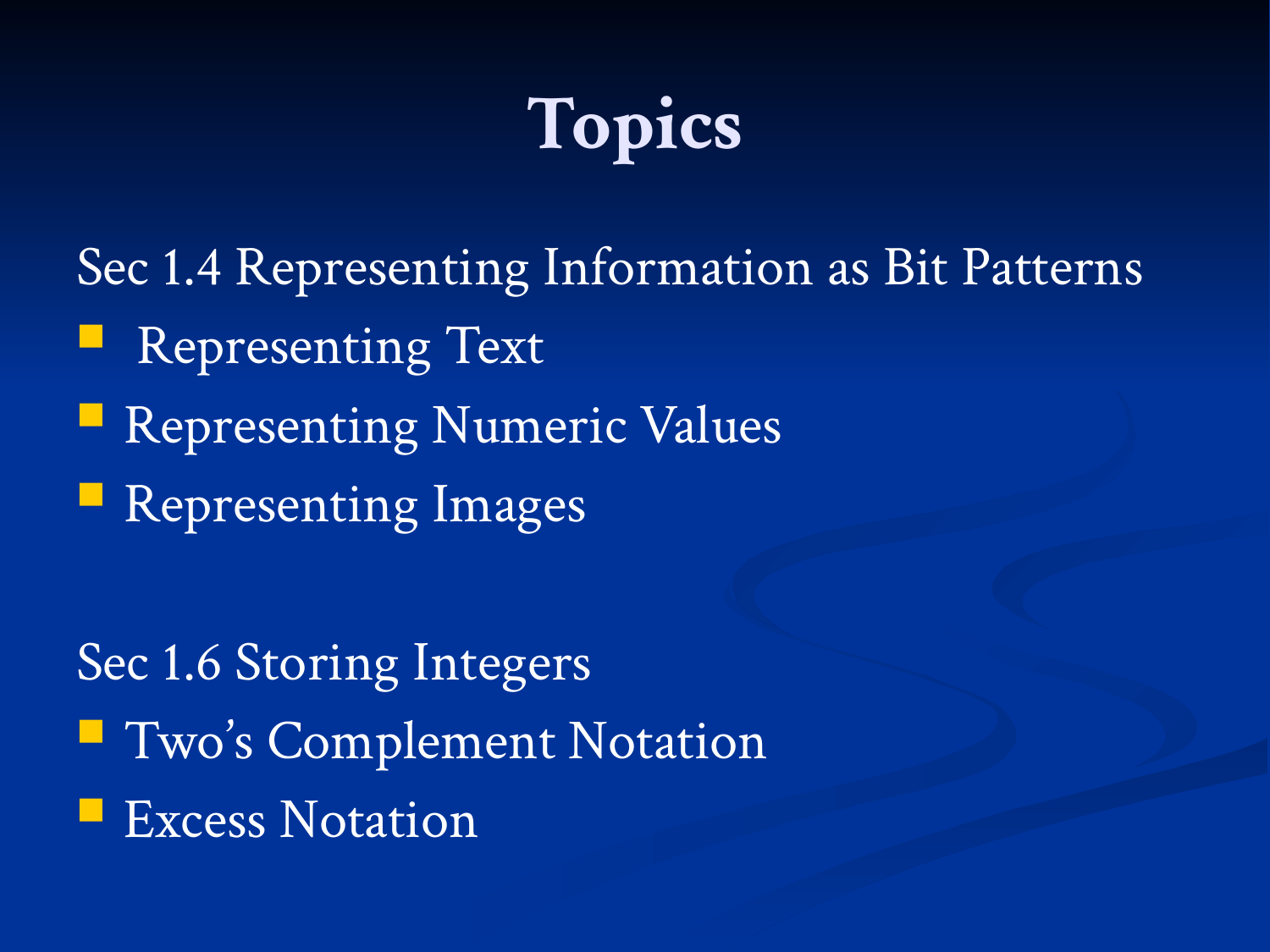

# Topics
Sec 1.4 Representing Information as Bit Patterns
 Representing Text
Representing Numeric Values
Representing Images

Sec 1.6 Storing Integers
Two’s Complement Notation
Excess Notation